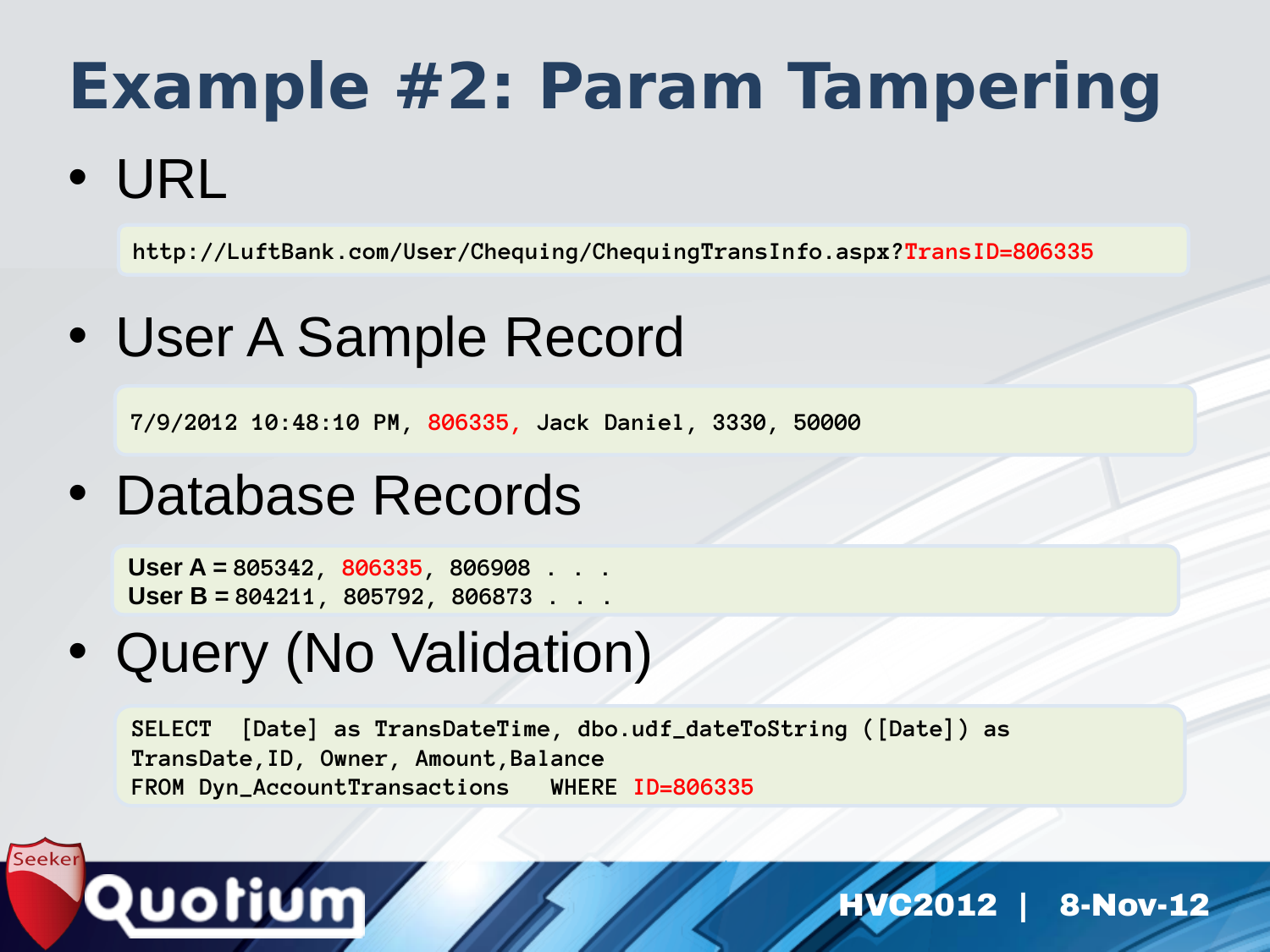

# Example #2: Param Tampering
URL

User A Sample Record

Database Records

Query (No Validation)

http://LuftBank.com/User/Chequing/ChequingTransInfo.aspx?TransID=806335
7/9/2012 10:48:10 PM, 806335, Jack Daniel, 3330, 50000
User A = 805342, 806335, 806908 . . .
User B = 804211, 805792, 806873 . . .
SELECT  [Date] as TransDateTime, dbo.udf_dateToString ([Date]) as TransDate,ID, Owner, Amount,Balance
FROM Dyn_AccountTransactions   WHERE ID=806335